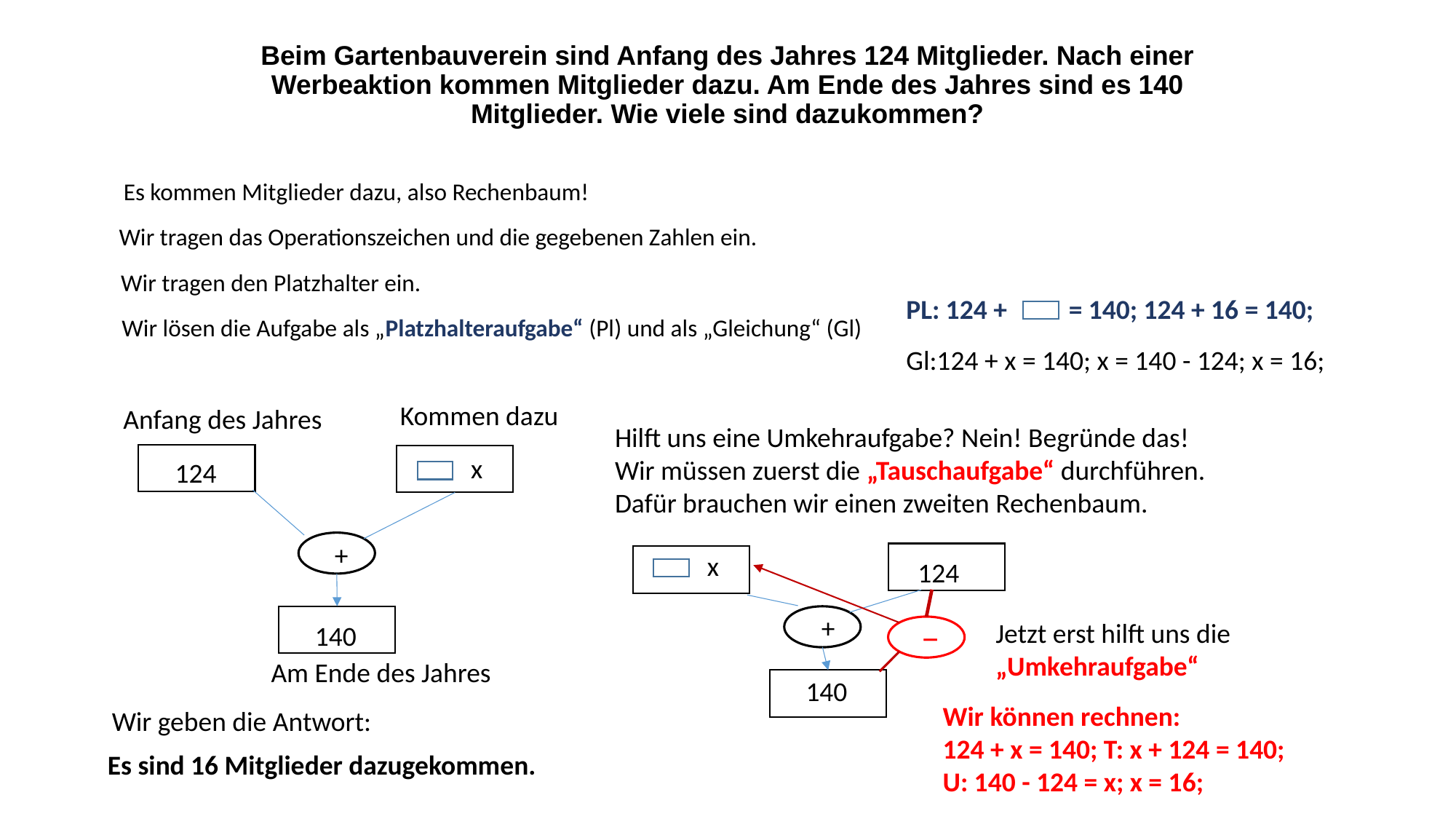

# Beim Gartenbauverein sind Anfang des Jahres 124 Mitglieder. Nach einer Werbeaktion kommen Mitglieder dazu. Am Ende des Jahres sind es 140 Mitglieder. Wie viele sind dazukommen?
Es kommen Mitglieder dazu, also Rechenbaum!
Wir tragen das Operationszeichen und die gegebenen Zahlen ein.
Wir tragen den Platzhalter ein.
PL: 124 +          = 140; 124 + 16 = 140;

Wir lösen die Aufgabe als „Platzhalteraufgabe“ (Pl) und als „Gleichung“ (Gl)

Gl:124 + x = 140; x = 140 - 124; x = 16;

Kommen dazu
Anfang des Jahres
Hilft uns eine Umkehraufgabe? Nein! Begründe das!
Wir müssen zuerst die „Tauschaufgabe“ durchführen.
Dafür brauchen wir einen zweiten Rechenbaum.

x
124

+
x

124

_
+

Jetzt erst hilft uns die „Umkehraufgabe“
140

Am Ende des Jahres
140

Wir können rechnen:
124 + x = 140; T: x + 124 = 140;
U: 140 - 124 = x; x = 16;
Wir geben die Antwort:
Es sind 16 Mitglieder dazugekommen.